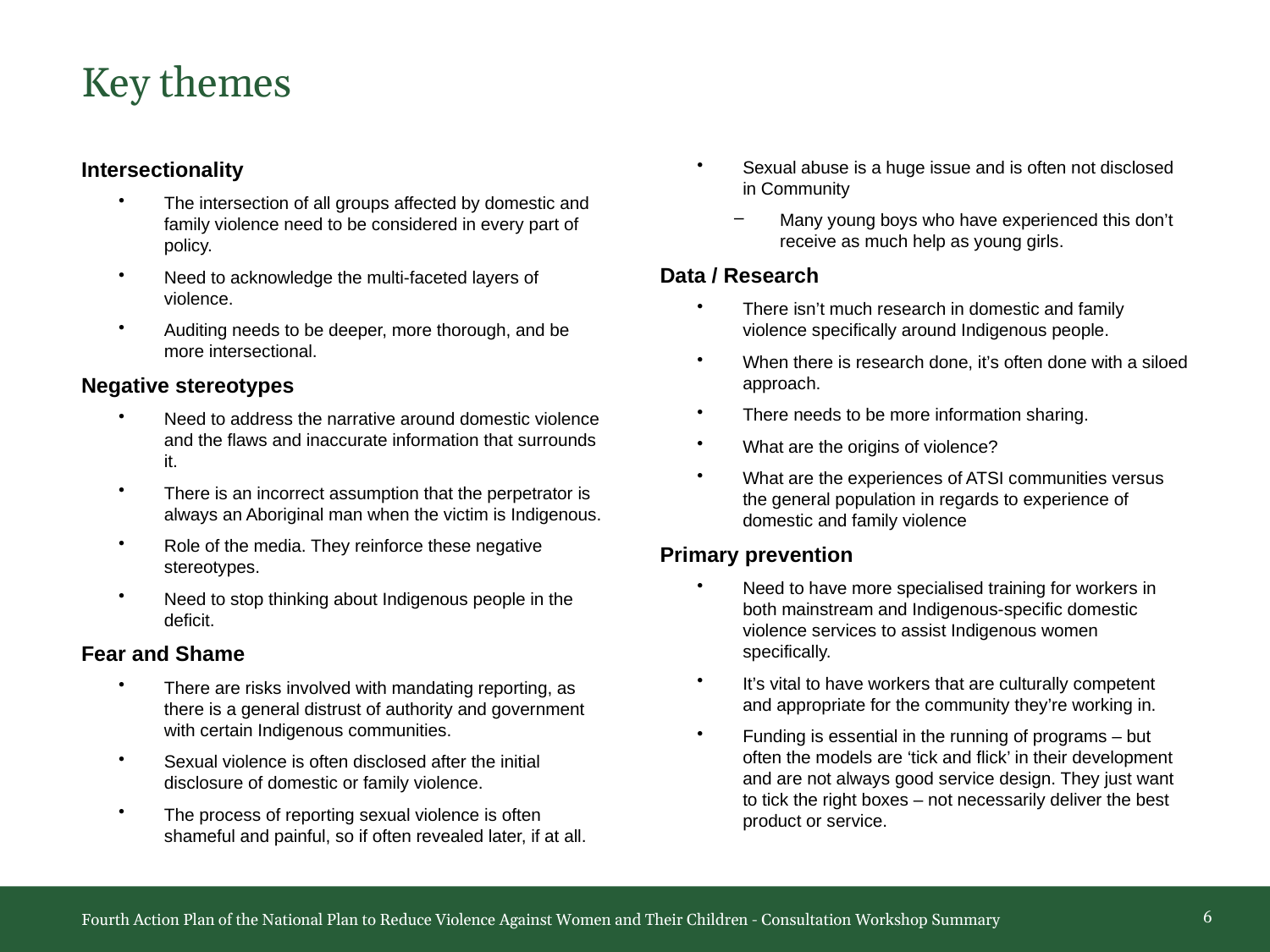

# Key themes
Intersectionality
The intersection of all groups affected by domestic and family violence need to be considered in every part of policy.
Need to acknowledge the multi-faceted layers of violence.
Auditing needs to be deeper, more thorough, and be more intersectional.
Negative stereotypes
Need to address the narrative around domestic violence and the flaws and inaccurate information that surrounds it.
There is an incorrect assumption that the perpetrator is always an Aboriginal man when the victim is Indigenous.
Role of the media. They reinforce these negative stereotypes.
Need to stop thinking about Indigenous people in the deficit.
Fear and Shame
There are risks involved with mandating reporting, as there is a general distrust of authority and government with certain Indigenous communities.
Sexual violence is often disclosed after the initial disclosure of domestic or family violence.
The process of reporting sexual violence is often shameful and painful, so if often revealed later, if at all.
Sexual abuse is a huge issue and is often not disclosed in Community
Many young boys who have experienced this don’t receive as much help as young girls.
Data / Research
There isn’t much research in domestic and family violence specifically around Indigenous people.
When there is research done, it’s often done with a siloed approach.
There needs to be more information sharing.
What are the origins of violence?
What are the experiences of ATSI communities versus the general population in regards to experience of domestic and family violence
Primary prevention
Need to have more specialised training for workers in both mainstream and Indigenous-specific domestic violence services to assist Indigenous women specifically.
It’s vital to have workers that are culturally competent and appropriate for the community they’re working in.
Funding is essential in the running of programs – but often the models are ‘tick and flick’ in their development and are not always good service design. They just want to tick the right boxes – not necessarily deliver the best product or service.
6
Fourth Action Plan of the National Plan to Reduce Violence Against Women and Their Children - Consultation Workshop Summary